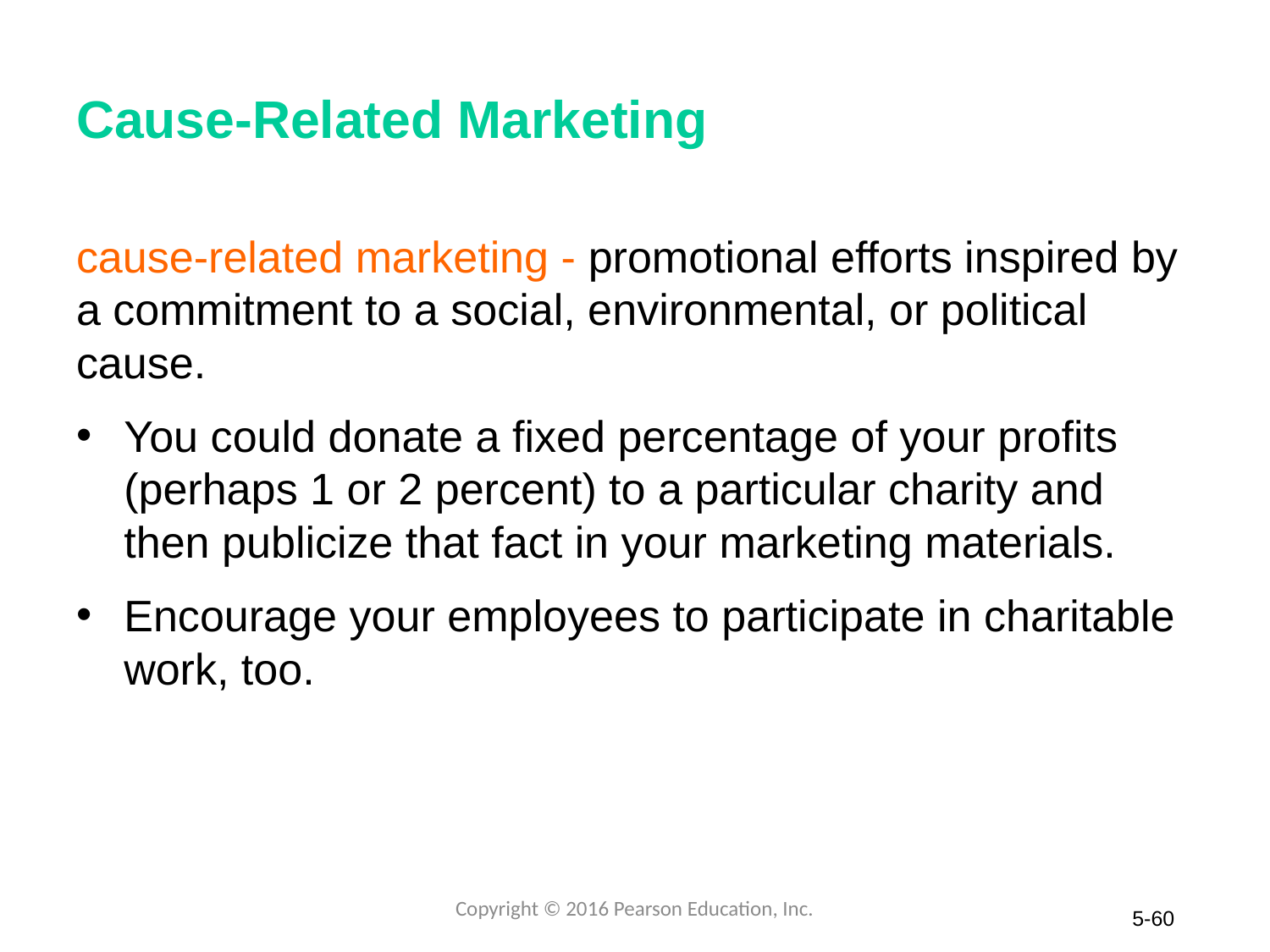

# Cause-Related Marketing
cause-related marketing - promotional efforts inspired by a commitment to a social, environmental, or political cause.

You could donate a fixed percentage of your profits (perhaps 1 or 2 percent) to a particular charity and then publicize that fact in your marketing materials.

Encourage your employees to participate in charitable work, too.
Copyright © 2016 Pearson Education, Inc.